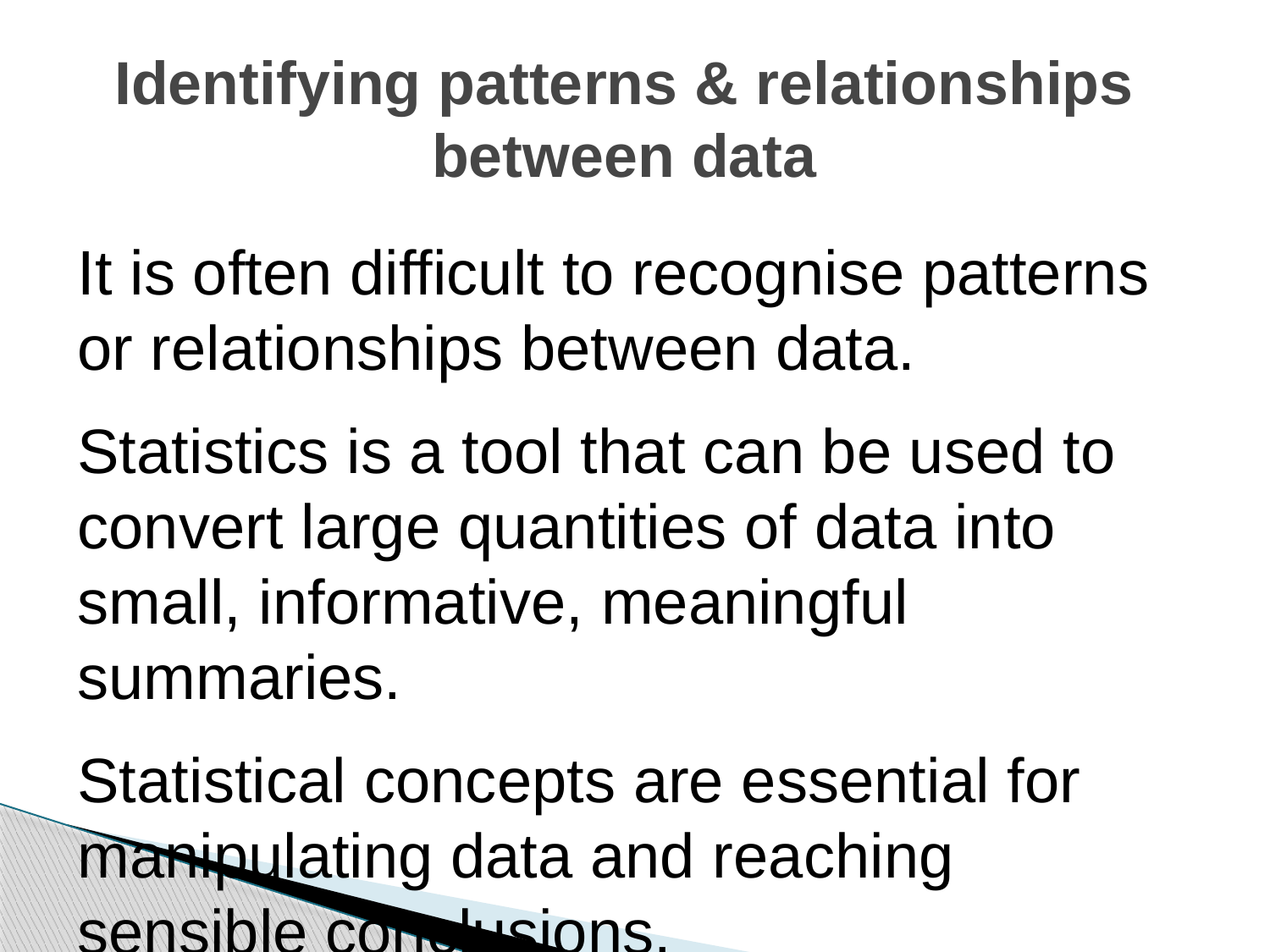

# Identifying patterns & relationships between data
It is often difficult to recognise patterns or relationships between data.
Statistics is a tool that can be used to convert large quantities of data into small, informative, meaningful summaries.
Statistical concepts are essential for manipulating data and reaching sensible conclusions.